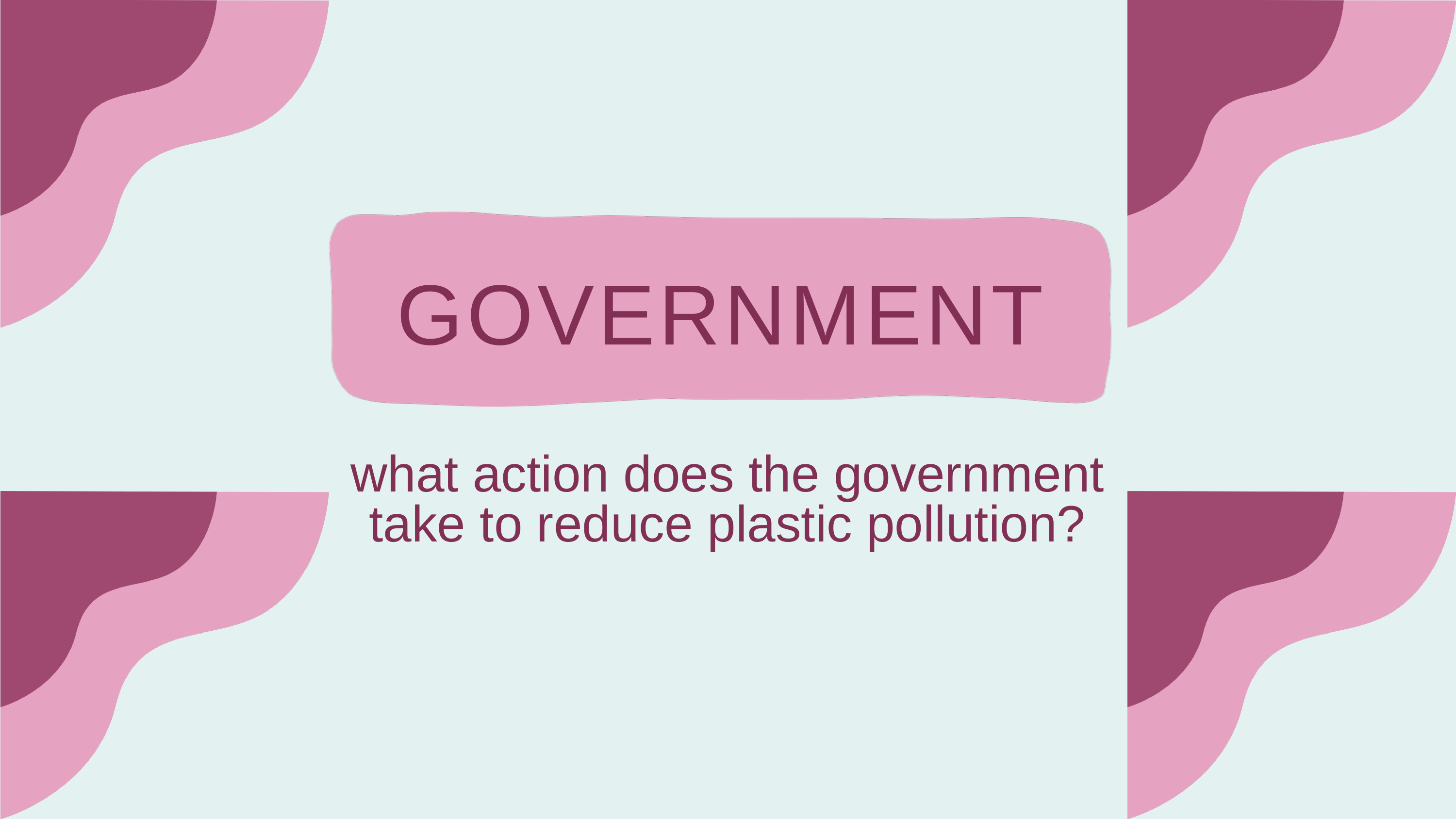

GOVERNMENT
what action does the government take to reduce plastic pollution?